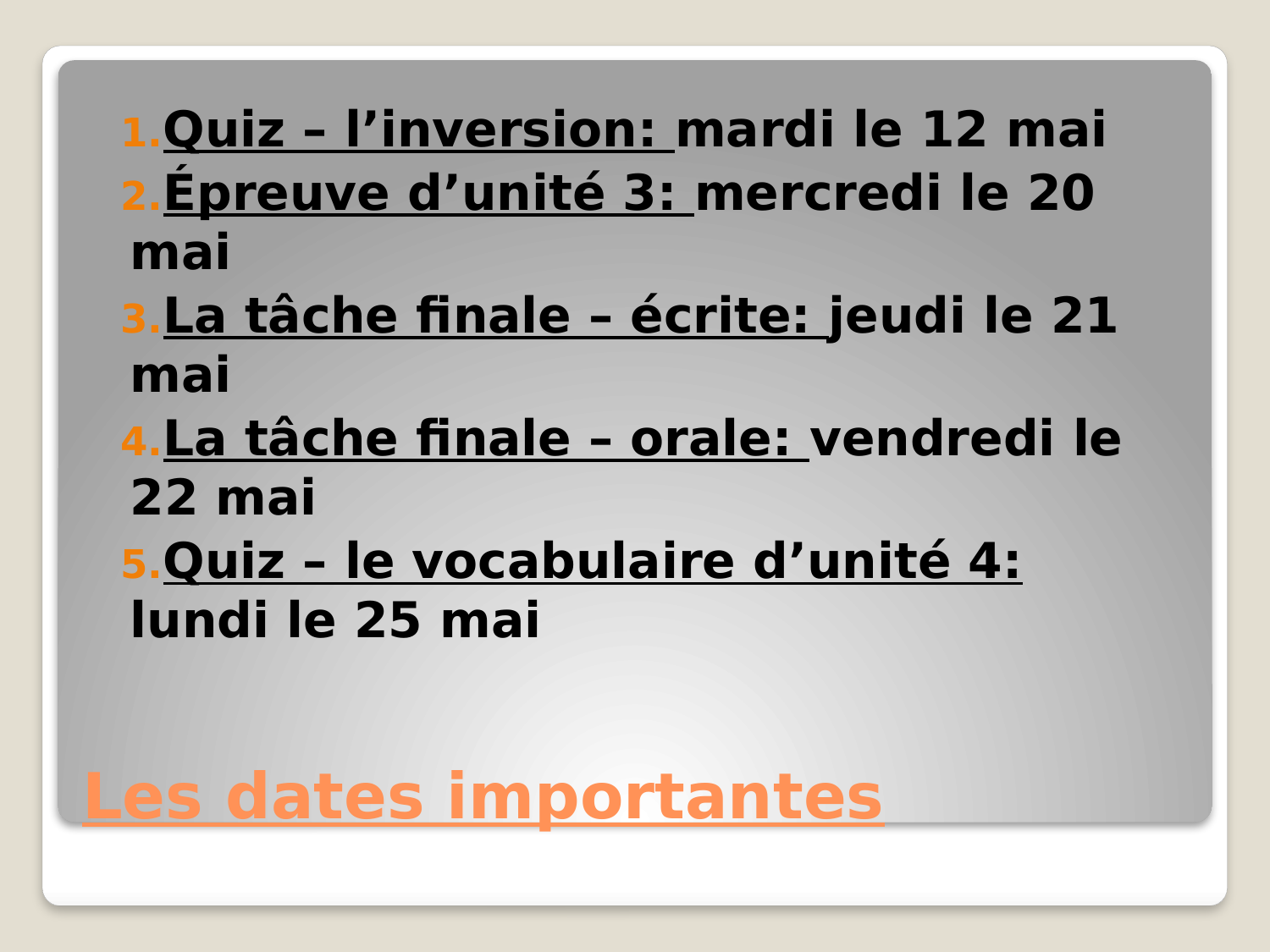

Quiz – l’inversion: mardi le 12 mai
Épreuve d’unité 3: mercredi le 20 mai
La tâche finale – écrite: jeudi le 21 mai
La tâche finale – orale: vendredi le 22 mai
Quiz – le vocabulaire d’unité 4: lundi le 25 mai
# Les dates importantes